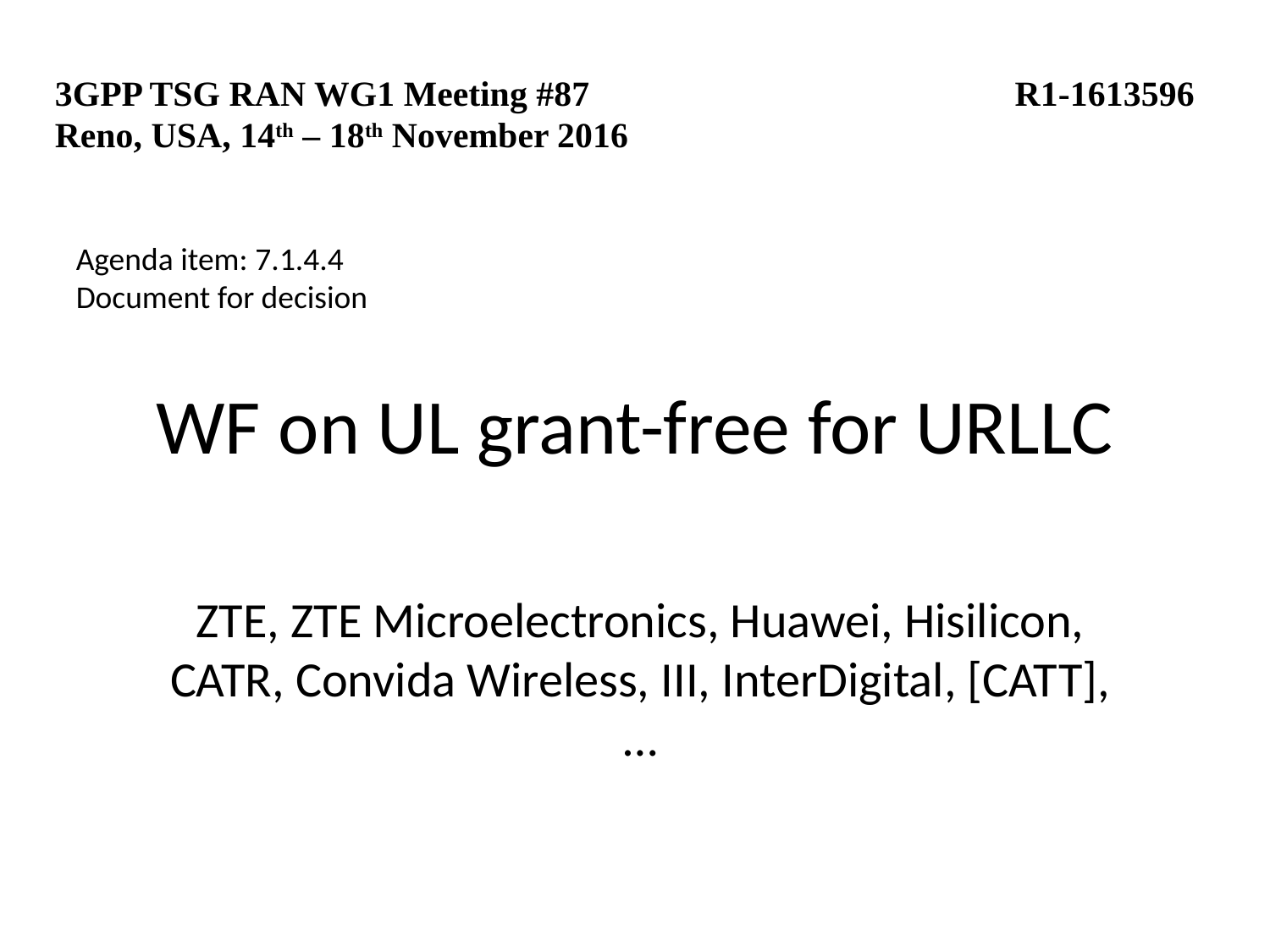

3GPP TSG RAN WG1 Meeting #87			        R1-1613596
Reno, USA, 14th – 18th November 2016
Agenda item: 7.1.4.4
Document for decision
# WF on UL grant-free for URLLC
ZTE, ZTE Microelectronics, Huawei, Hisilicon, CATR, Convida Wireless, III, InterDigital, [CATT], …